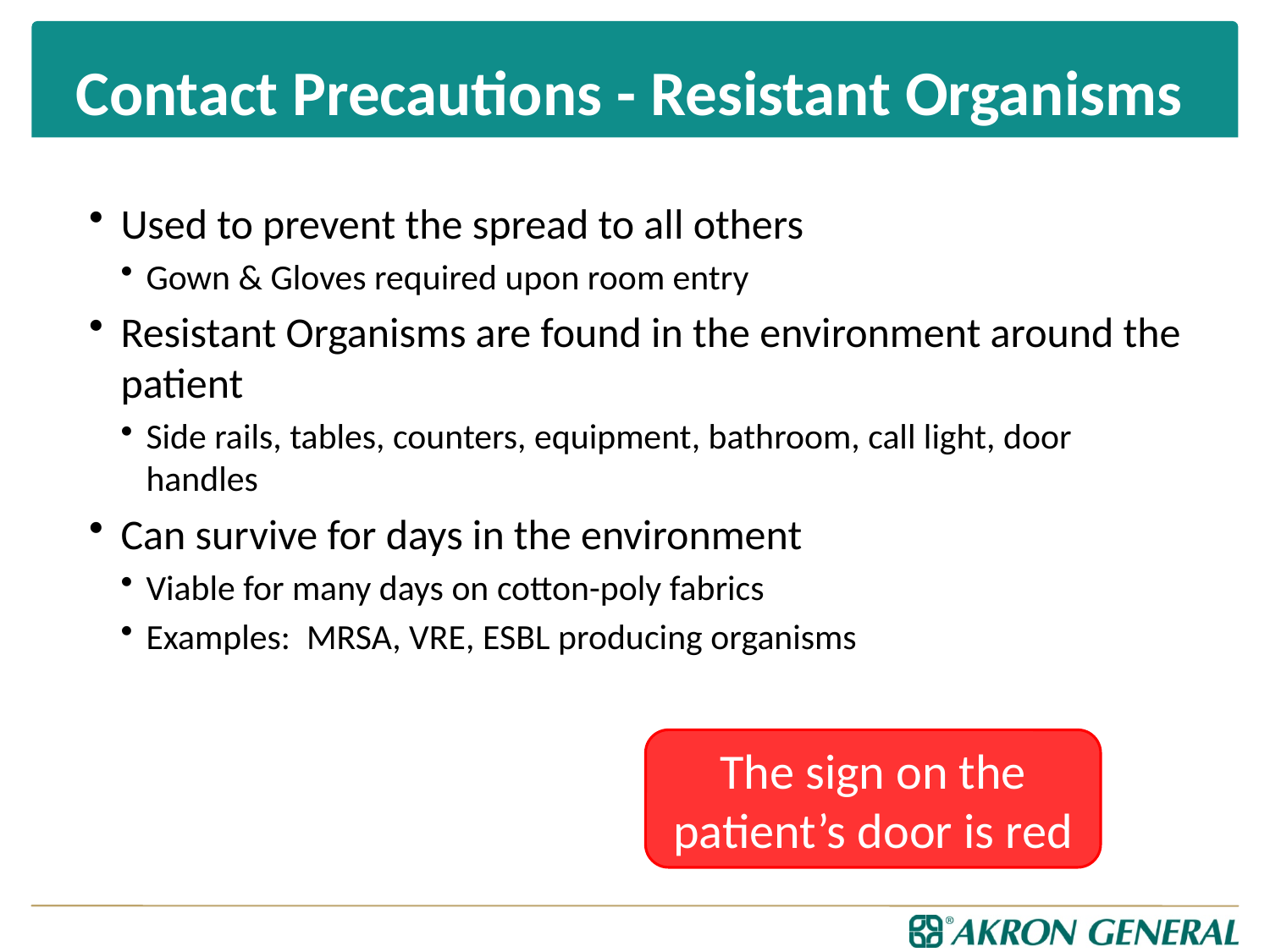

# Contact Precautions - Resistant Organisms
Used to prevent the spread to all others
Gown & Gloves required upon room entry
Resistant Organisms are found in the environment around the patient
Side rails, tables, counters, equipment, bathroom, call light, door handles
Can survive for days in the environment
Viable for many days on cotton-poly fabrics
Examples:  MRSA, VRE, ESBL producing organisms
The sign on the patient’s door is red